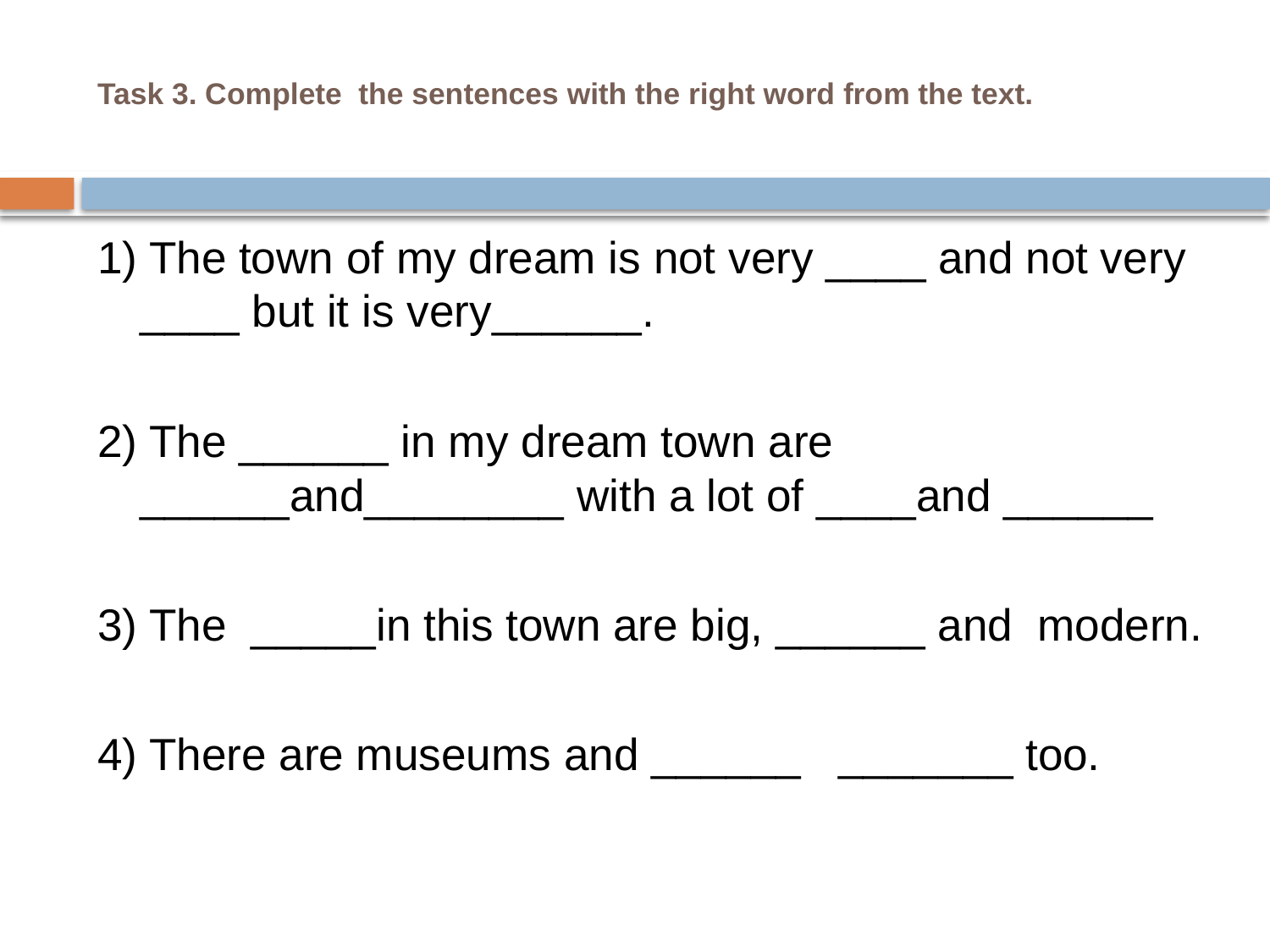

# Task 3. Complete  the sentences with the right word from the text.
1) The town of my dream is not very ____ and not very ____ but it is very______.

2) The ______ in my dream town are ______and________ with a lot of ____and ______

3) The  _____in this town are big, ______ and  modern.

4) There are museums and ______   _______ too.